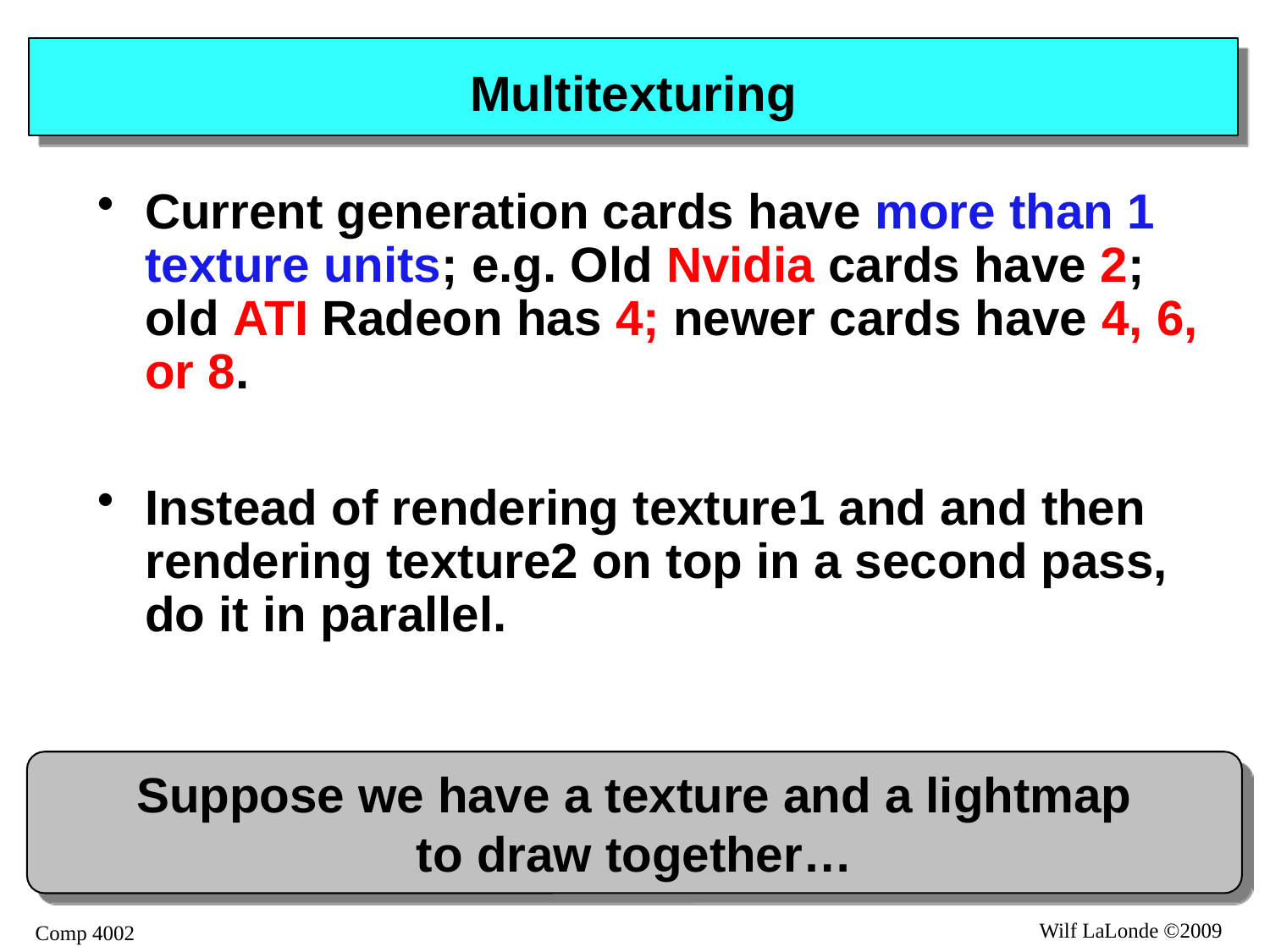

# Multitexturing
Current generation cards have more than 1 texture units; e.g. Old Nvidia cards have 2; old ATI Radeon has 4; newer cards have 4, 6, or 8.

Instead of rendering texture1 and and then rendering texture2 on top in a second pass, do it in parallel.
Suppose we have a texture and a lightmap
to draw together…